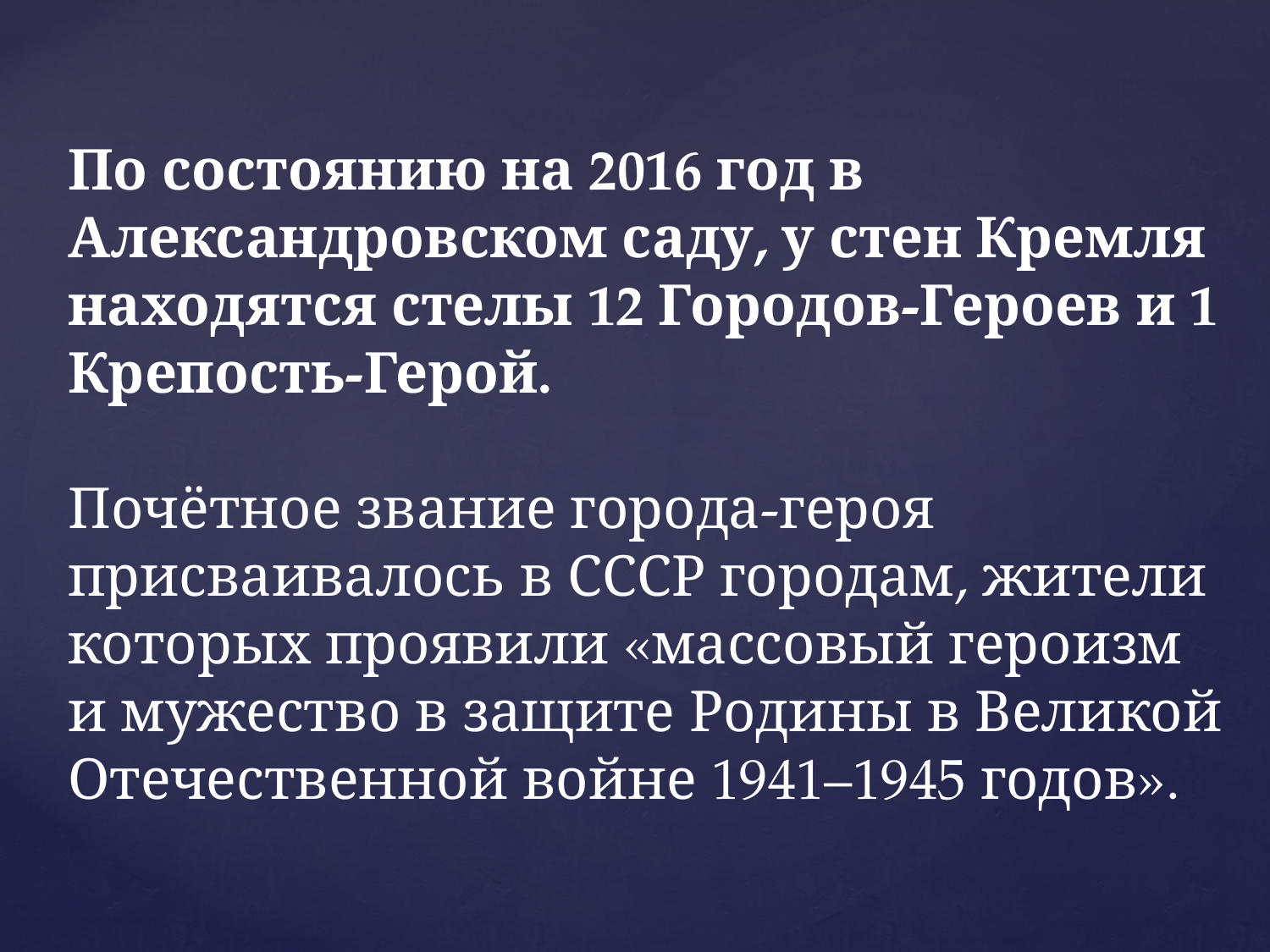

# По состоянию на 2016 год в Александровском саду, у стен Кремля находятся стелы 12 Городов-Героев и 1 Крепость-Герой.  Почётное звание города-героя присваивалось в СССР городам, жители которых проявили «массовый героизм и мужество в защите Родины в Великой Отечественной войне 1941–1945 годов».